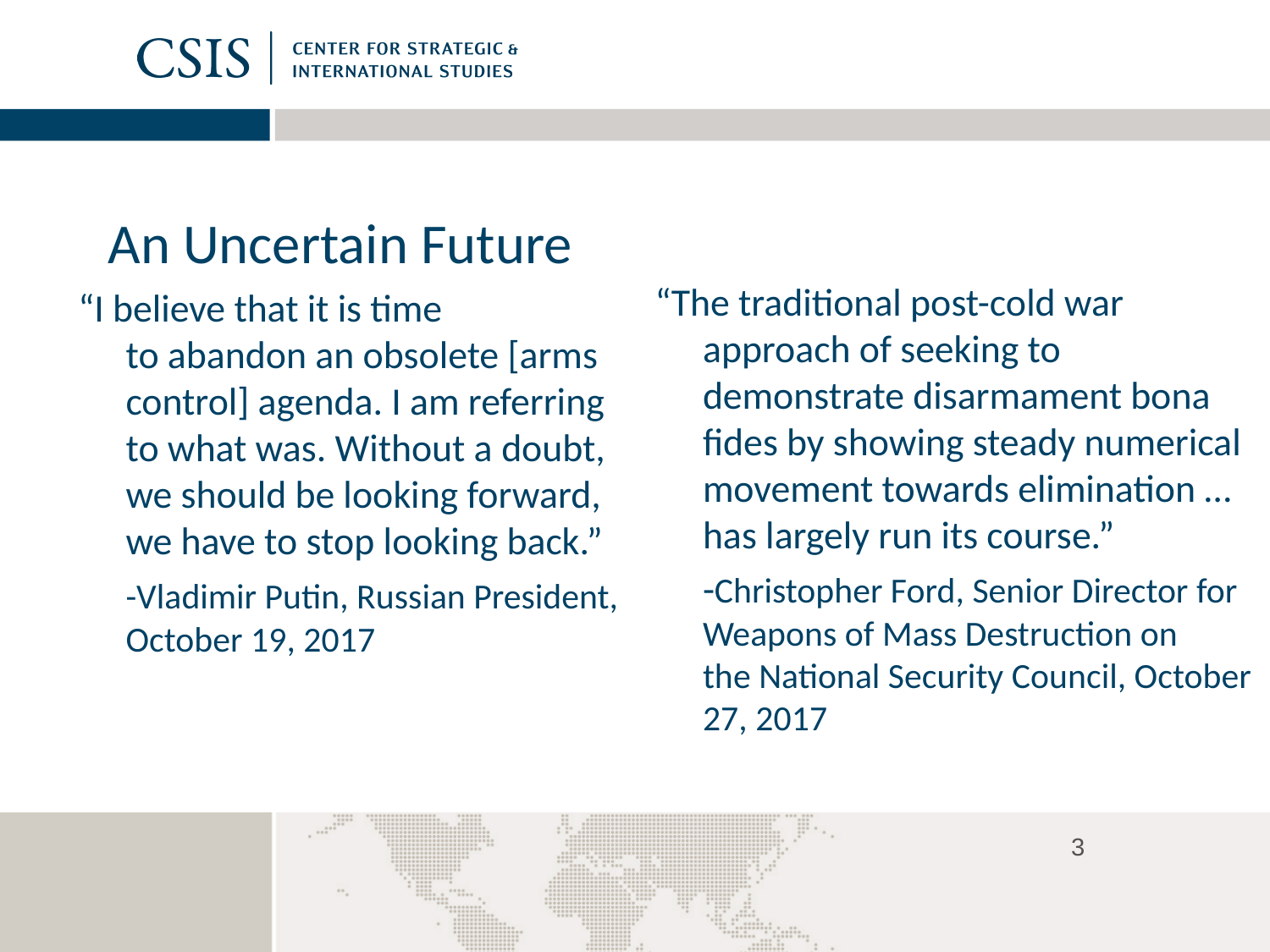

# An Uncertain Future
“The traditional post-cold war approach of seeking to demonstrate disarmament bona fides by showing steady numerical movement towards elimination … has largely run its course.”
	-Christopher Ford, Senior Director for Weapons of Mass Destruction on the National Security Council, October 27, 2017
“I believe that it is time to abandon an obsolete [arms control] agenda. I am referring to what was. Without a doubt, we should be looking forward, we have to stop looking back.”
	-Vladimir Putin, Russian President, October 19, 2017

3